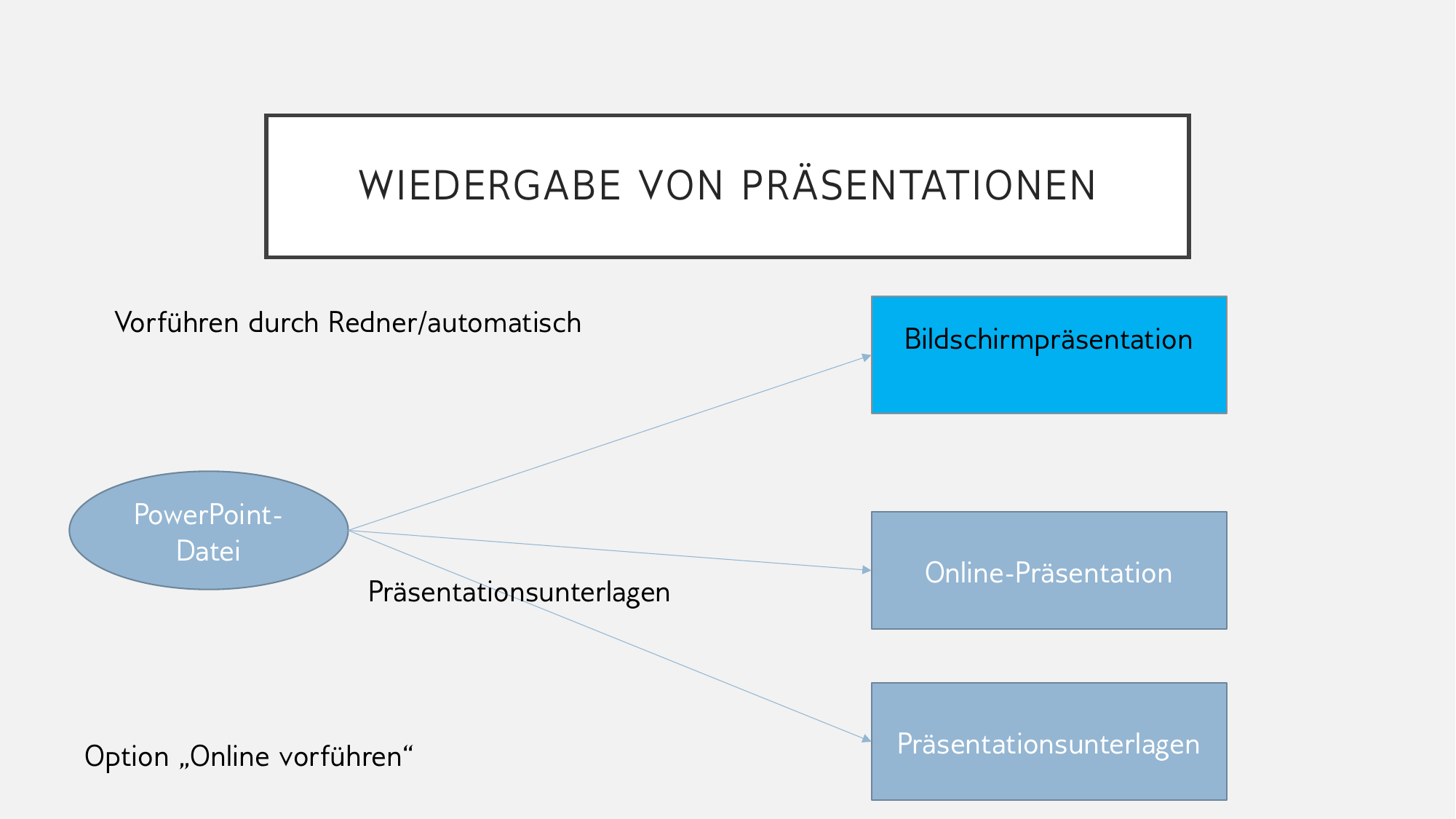

# Wiedergabe von Präsentationen
Vorführen durch Redner/automatisch
Bildschirmpräsentation

PowerPoint-Datei
Online-Präsentation
Präsentationsunterlagen
Präsentationsunterlagen
Option „Online vorführen“